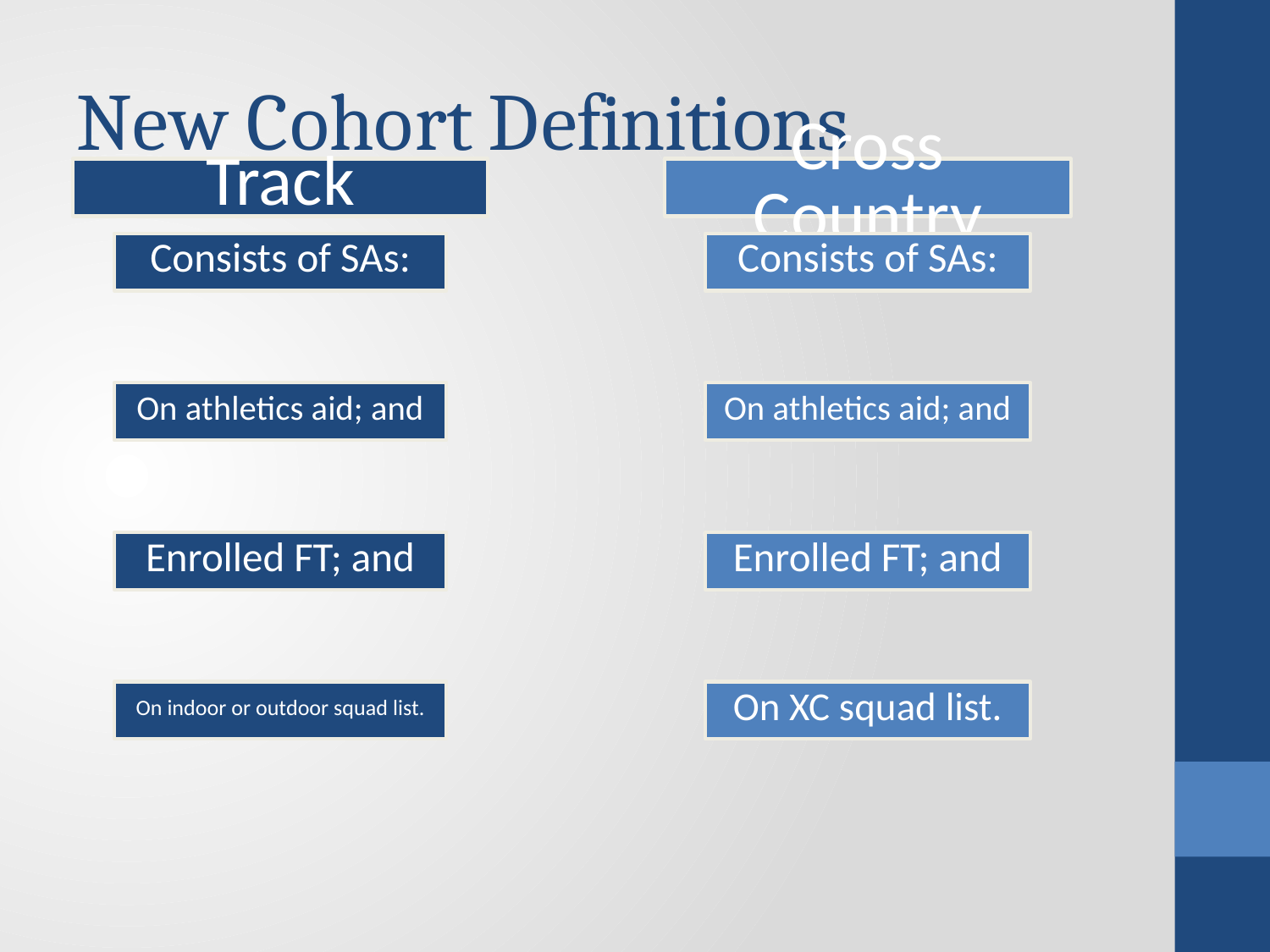

# New Cohort Definitions
Track
Consists of SAs:
On athletics aid; and
Enrolled FT; and
On indoor or outdoor squad list.
Consists of SAs:
On athletics aid; and
Enrolled FT; and
On XC squad list.